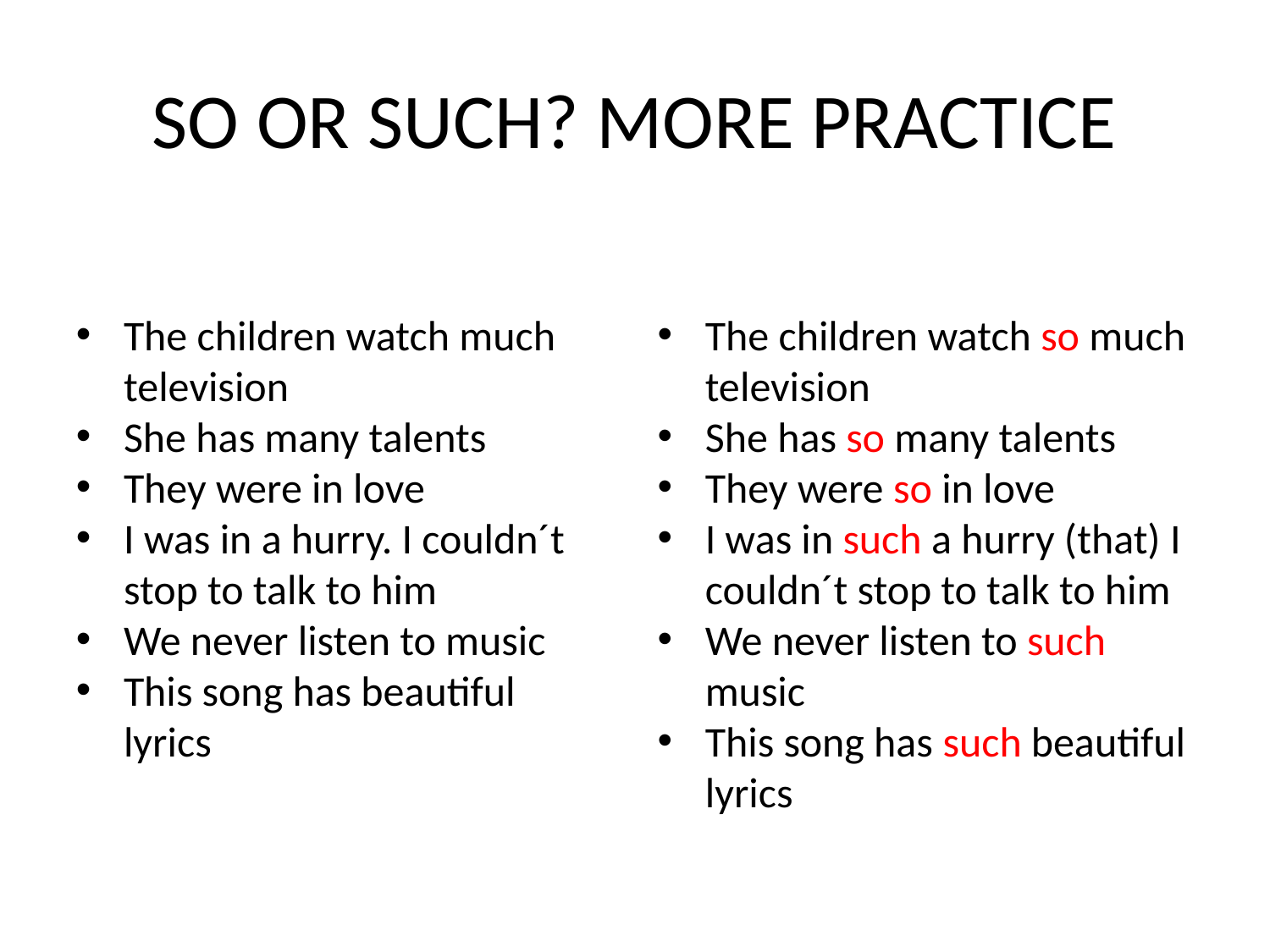

SO OR SUCH? MORE PRACTICE

The children watch much television
She has many talents
They were in love
I was in a hurry. I couldn´t stop to talk to him
We never listen to music
This song has beautiful lyrics

The children watch so much television
She has so many talents
They were so in love
I was in such a hurry (that) I couldn´t stop to talk to him
We never listen to such music
This song has such beautiful lyrics